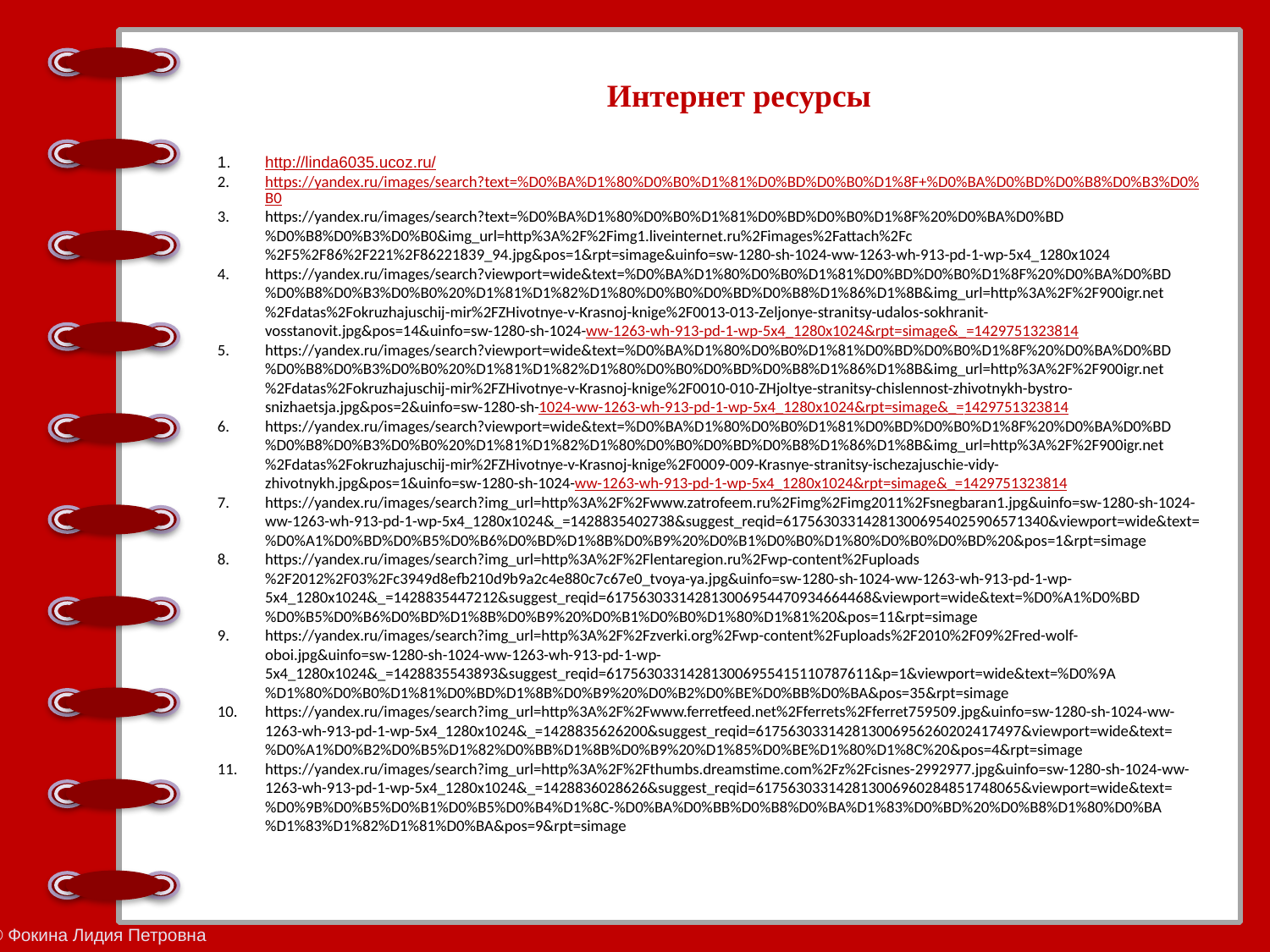

Интернет ресурсы

http://linda6035.ucoz.ru/
https://yandex.ru/images/search?text=%D0%BA%D1%80%D0%B0%D1%81%D0%BD%D0%B0%D1%8F+%D0%BA%D0%BD%D0%B8%D0%B3%D0%B0
https://yandex.ru/images/search?text=%D0%BA%D1%80%D0%B0%D1%81%D0%BD%D0%B0%D1%8F%20%D0%BA%D0%BD%D0%B8%D0%B3%D0%B0&img_url=http%3A%2F%2Fimg1.liveinternet.ru%2Fimages%2Fattach%2Fc%2F5%2F86%2F221%2F86221839_94.jpg&pos=1&rpt=simage&uinfo=sw-1280-sh-1024-ww-1263-wh-913-pd-1-wp-5x4_1280x1024
https://yandex.ru/images/search?viewport=wide&text=%D0%BA%D1%80%D0%B0%D1%81%D0%BD%D0%B0%D1%8F%20%D0%BA%D0%BD%D0%B8%D0%B3%D0%B0%20%D1%81%D1%82%D1%80%D0%B0%D0%BD%D0%B8%D1%86%D1%8B&img_url=http%3A%2F%2F900igr.net%2Fdatas%2Fokruzhajuschij-mir%2FZHivotnye-v-Krasnoj-knige%2F0013-013-Zeljonye-stranitsy-udalos-sokhranit-vosstanovit.jpg&pos=14&uinfo=sw-1280-sh-1024-ww-1263-wh-913-pd-1-wp-5x4_1280x1024&rpt=simage&_=1429751323814
https://yandex.ru/images/search?viewport=wide&text=%D0%BA%D1%80%D0%B0%D1%81%D0%BD%D0%B0%D1%8F%20%D0%BA%D0%BD%D0%B8%D0%B3%D0%B0%20%D1%81%D1%82%D1%80%D0%B0%D0%BD%D0%B8%D1%86%D1%8B&img_url=http%3A%2F%2F900igr.net%2Fdatas%2Fokruzhajuschij-mir%2FZHivotnye-v-Krasnoj-knige%2F0010-010-ZHjoltye-stranitsy-chislennost-zhivotnykh-bystro-snizhaetsja.jpg&pos=2&uinfo=sw-1280-sh-1024-ww-1263-wh-913-pd-1-wp-5x4_1280x1024&rpt=simage&_=1429751323814
https://yandex.ru/images/search?viewport=wide&text=%D0%BA%D1%80%D0%B0%D1%81%D0%BD%D0%B0%D1%8F%20%D0%BA%D0%BD%D0%B8%D0%B3%D0%B0%20%D1%81%D1%82%D1%80%D0%B0%D0%BD%D0%B8%D1%86%D1%8B&img_url=http%3A%2F%2F900igr.net%2Fdatas%2Fokruzhajuschij-mir%2FZHivotnye-v-Krasnoj-knige%2F0009-009-Krasnye-stranitsy-ischezajuschie-vidy-zhivotnykh.jpg&pos=1&uinfo=sw-1280-sh-1024-ww-1263-wh-913-pd-1-wp-5x4_1280x1024&rpt=simage&_=1429751323814
https://yandex.ru/images/search?img_url=http%3A%2F%2Fwww.zatrofeem.ru%2Fimg%2Fimg2011%2Fsnegbaran1.jpg&uinfo=sw-1280-sh-1024-ww-1263-wh-913-pd-1-wp-5x4_1280x1024&_=1428835402738&suggest_reqid=617563033142813006954025906571340&viewport=wide&text=%D0%A1%D0%BD%D0%B5%D0%B6%D0%BD%D1%8B%D0%B9%20%D0%B1%D0%B0%D1%80%D0%B0%D0%BD%20&pos=1&rpt=simage
https://yandex.ru/images/search?img_url=http%3A%2F%2Flentaregion.ru%2Fwp-content%2Fuploads%2F2012%2F03%2Fc3949d8efb210d9b9a2c4e880c7c67e0_tvoya-ya.jpg&uinfo=sw-1280-sh-1024-ww-1263-wh-913-pd-1-wp-5x4_1280x1024&_=1428835447212&suggest_reqid=617563033142813006954470934664468&viewport=wide&text=%D0%A1%D0%BD%D0%B5%D0%B6%D0%BD%D1%8B%D0%B9%20%D0%B1%D0%B0%D1%80%D1%81%20&pos=11&rpt=simage
https://yandex.ru/images/search?img_url=http%3A%2F%2Fzverki.org%2Fwp-content%2Fuploads%2F2010%2F09%2Fred-wolf-oboi.jpg&uinfo=sw-1280-sh-1024-ww-1263-wh-913-pd-1-wp-5x4_1280x1024&_=1428835543893&suggest_reqid=617563033142813006955415110787611&p=1&viewport=wide&text=%D0%9A%D1%80%D0%B0%D1%81%D0%BD%D1%8B%D0%B9%20%D0%B2%D0%BE%D0%BB%D0%BA&pos=35&rpt=simage
https://yandex.ru/images/search?img_url=http%3A%2F%2Fwww.ferretfeed.net%2Fferrets%2Fferret759509.jpg&uinfo=sw-1280-sh-1024-ww-1263-wh-913-pd-1-wp-5x4_1280x1024&_=1428835626200&suggest_reqid=617563033142813006956260202417497&viewport=wide&text=%D0%A1%D0%B2%D0%B5%D1%82%D0%BB%D1%8B%D0%B9%20%D1%85%D0%BE%D1%80%D1%8C%20&pos=4&rpt=simage
https://yandex.ru/images/search?img_url=http%3A%2F%2Fthumbs.dreamstime.com%2Fz%2Fcisnes-2992977.jpg&uinfo=sw-1280-sh-1024-ww-1263-wh-913-pd-1-wp-5x4_1280x1024&_=1428836028626&suggest_reqid=617563033142813006960284851748065&viewport=wide&text=%D0%9B%D0%B5%D0%B1%D0%B5%D0%B4%D1%8C-%D0%BA%D0%BB%D0%B8%D0%BA%D1%83%D0%BD%20%D0%B8%D1%80%D0%BA%D1%83%D1%82%D1%81%D0%BA&pos=9&rpt=simage